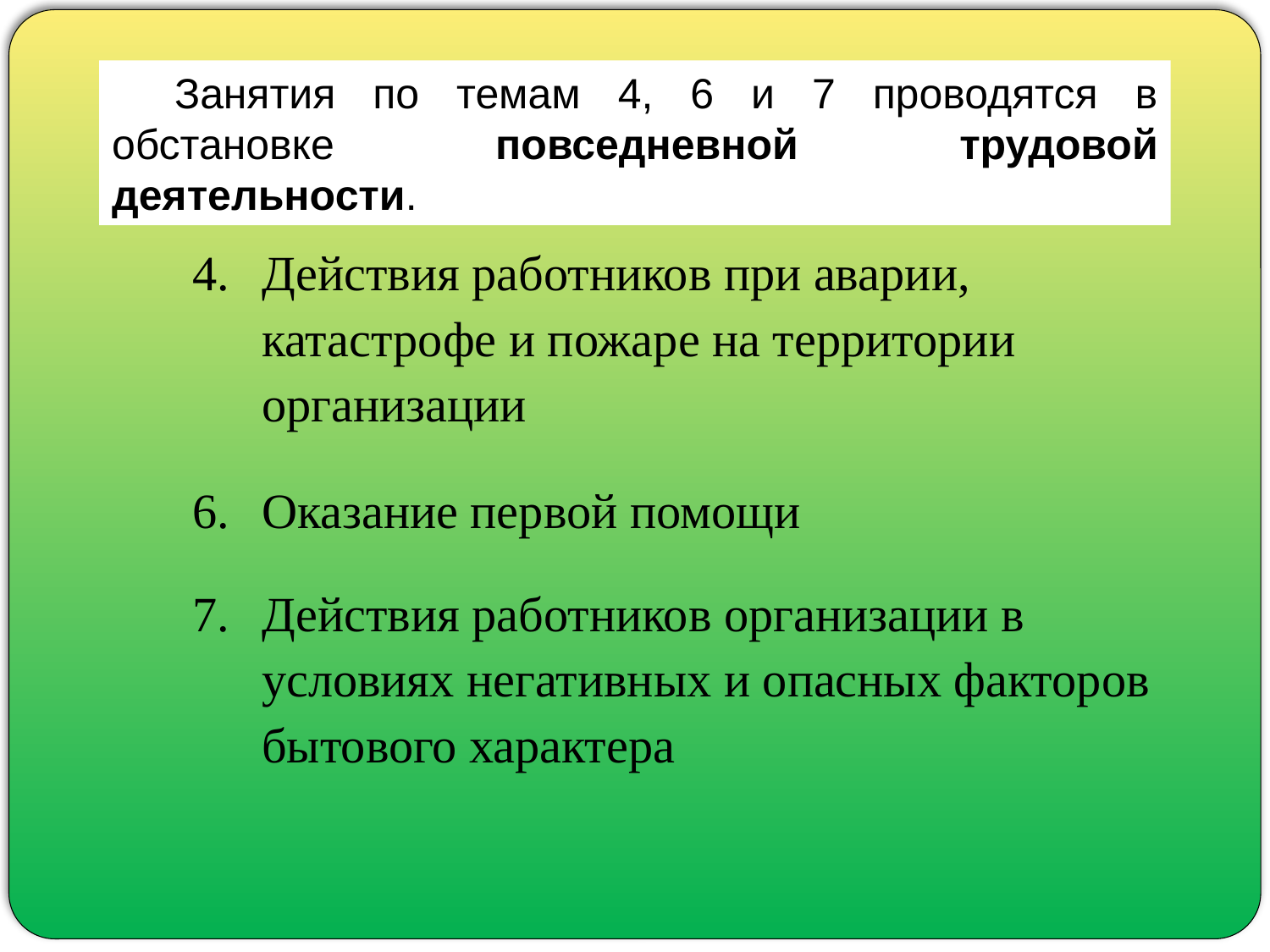

Занятия по темам 4, 6 и 7 проводятся в обстановке повседневной трудовой деятельности.
| 4. | Действия работников при аварии, катастрофе и пожаре на территории организации |
| --- | --- |
| 6. | Оказание первой помощи |
| 7. | Действия работников организации в условиях негативных и опасных факторов бытового характера |